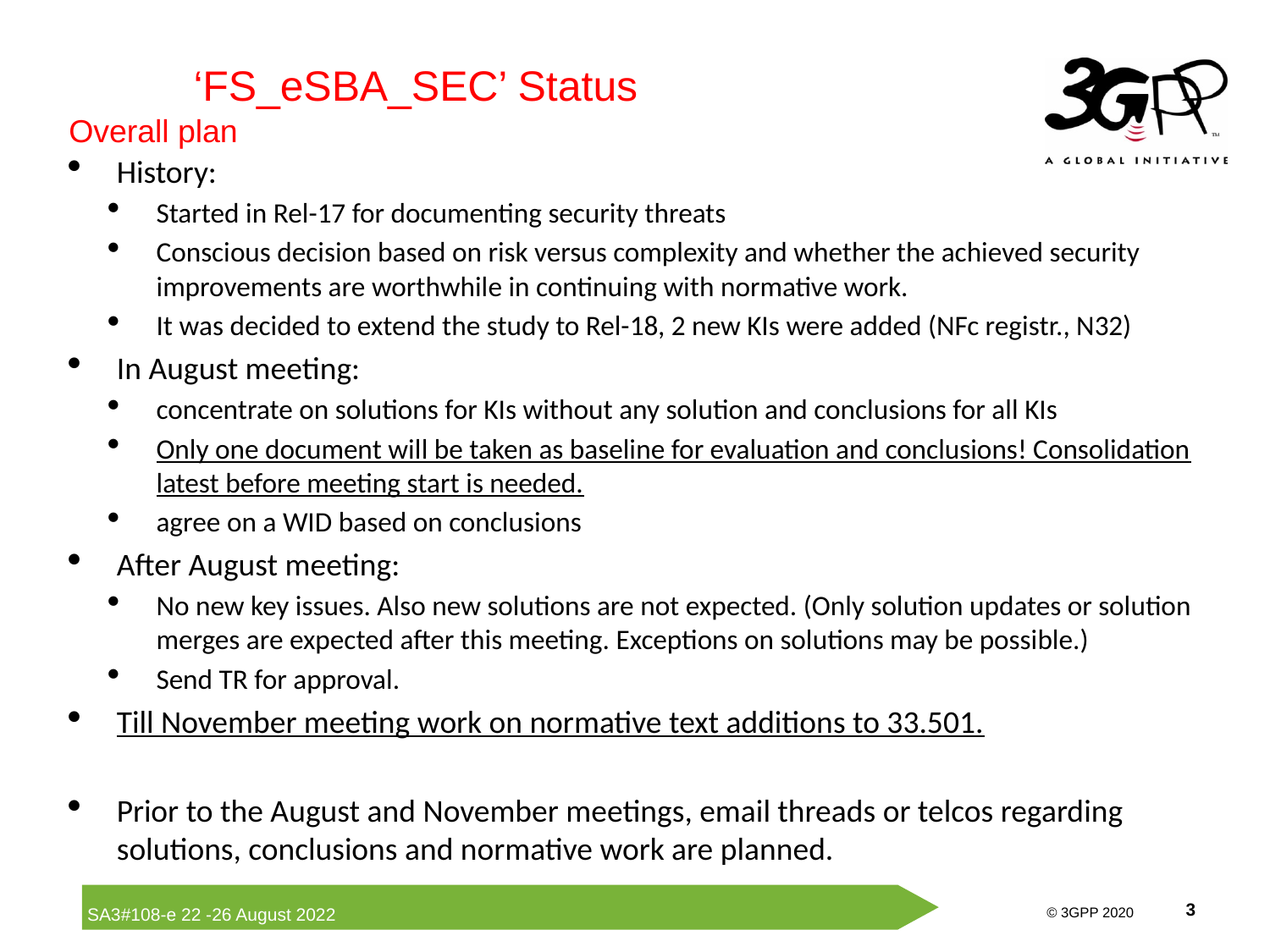

‘FS_eSBA_SEC’ Status
Overall plan
History:
Started in Rel-17 for documenting security threats
Conscious decision based on risk versus complexity and whether the achieved security improvements are worthwhile in continuing with normative work.
It was decided to extend the study to Rel-18, 2 new KIs were added (NFc registr., N32)
In August meeting:
concentrate on solutions for KIs without any solution and conclusions for all KIs
Only one document will be taken as baseline for evaluation and conclusions! Consolidation latest before meeting start is needed.
agree on a WID based on conclusions
After August meeting:
No new key issues. Also new solutions are not expected. (Only solution updates or solution merges are expected after this meeting. Exceptions on solutions may be possible.)
Send TR for approval.
Till November meeting work on normative text additions to 33.501.

Prior to the August and November meetings, email threads or telcos regarding solutions, conclusions and normative work are planned.